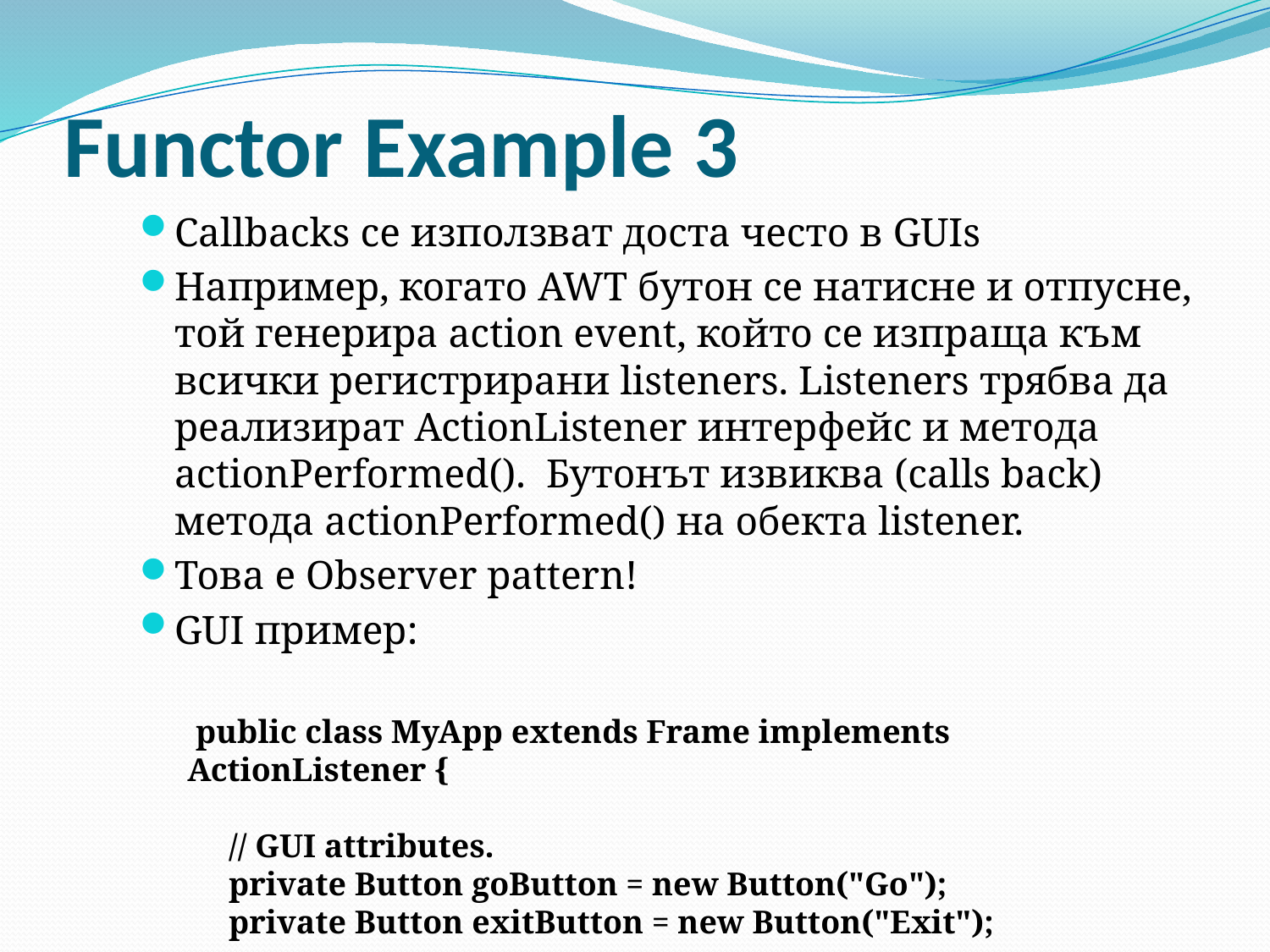

# Functor Example 3
Callbacks се използват доста често в GUIs
Например, когато AWT бутон се натисне и отпусне, той генерира action event, който се изпраща към всички регистрирани listeners. Listeners трябва да реализират ActionListener интерфейс и метода actionPerformed().  Бутонът извиква (calls back) метода actionPerformed() на обекта listener.
Това е Observer pattern!
GUI пример:
 public class MyApp extends Frame implements ActionListener {

     // GUI attributes.
     private Button goButton = new Button("Go");
     private Button exitButton = new Button("Exit");